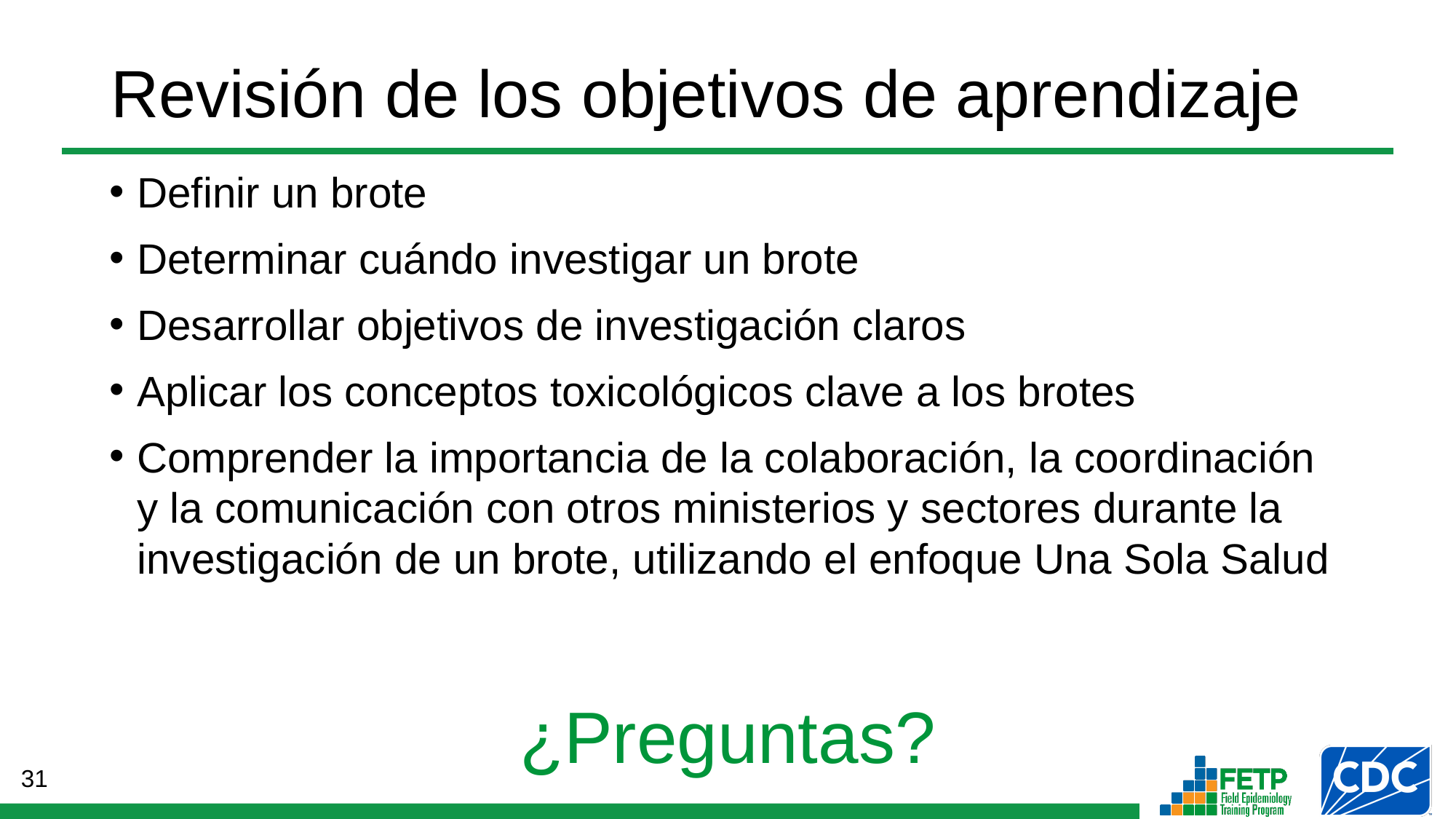

Revisión de los objetivos de aprendizaje
Definir un brote
Determinar cuándo investigar un brote
Desarrollar objetivos de investigación claros
Aplicar los conceptos toxicológicos clave a los brotes
Comprender la importancia de la colaboración, la coordinación y la comunicación con otros ministerios y sectores durante la investigación de un brote, utilizando el enfoque Una Sola Salud
¿Preguntas?